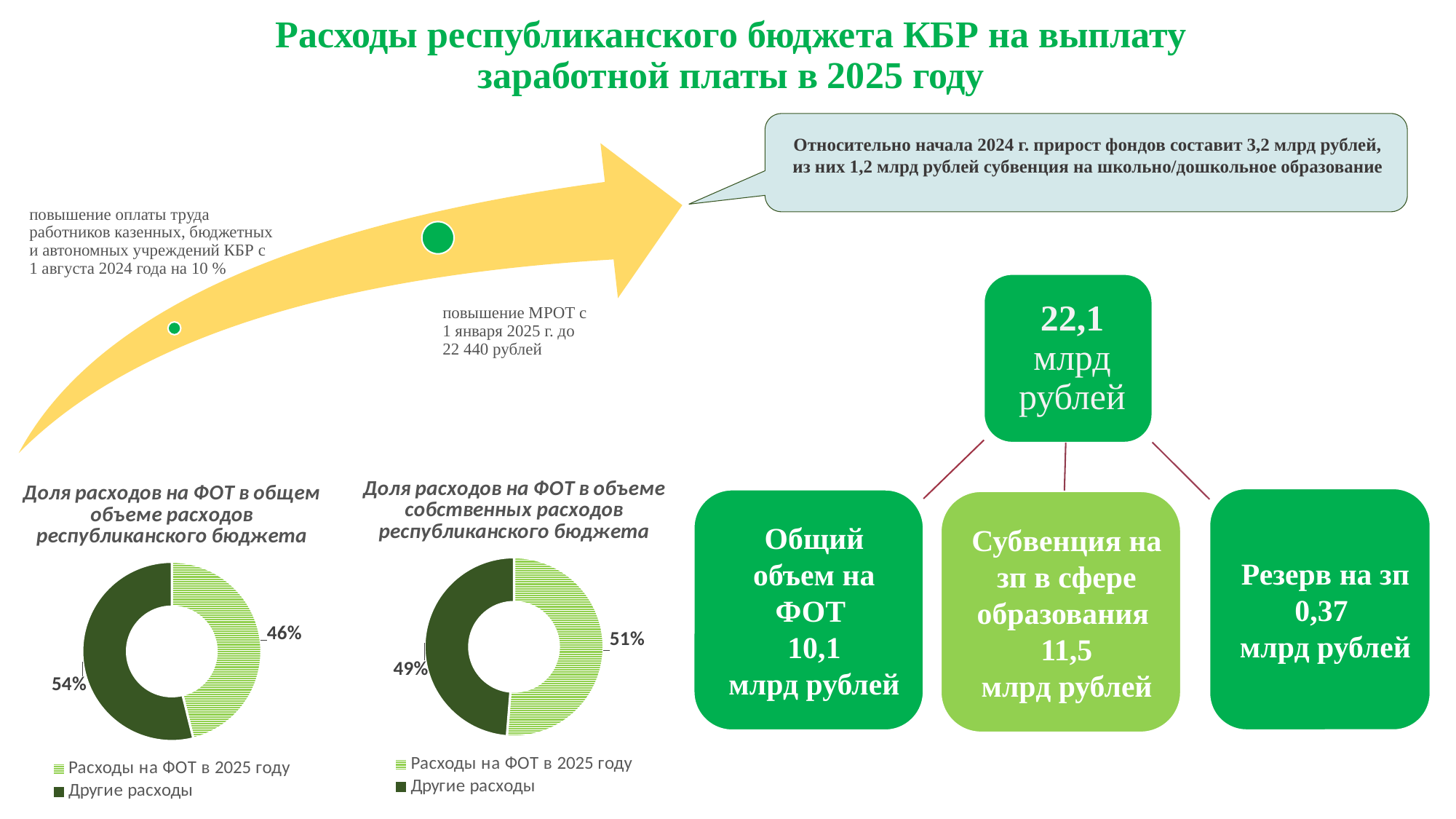

# Расходы республиканского бюджета КБР на выплату заработной платы в 2025 году

Относительно начала 2024 г. прирост фондов составит 3,2 млрд рублей, из них 1,2 млрд рублей субвенция на школьно/дошкольное образование

повышение оплаты труда работников казенных, бюджетных и автономных учреждений КБР с 1 августа 2024 года на 10 %
повышение МРОТ с 1 января 2025 г. до 22 440 рублей
22,1 млрд рублей
Общий объем на ФОТ
10,1
млрд рублей
Субвенция на зп в сфере образования
11,5
млрд рублей
Резерв на зп 0,37
млрд рублей

### Chart: Доля расходов на ФОТ в объеме собственных расходов республиканского бюджета

| Category | Доля расходов на ФОТ в объеме собственных расходов республиканского бюджета |
|---|---|
| Расходы на ФОТ в 2025 году | 22.1 |
| Другие расходы | 21.0 |

### Chart: Доля расходов на ФОТ в общем объеме расходов республиканского бюджета

| Category | Доля расходов на ФОТ в общем объеме расходов республиканского бюджета |
|---|---|
| Расходы на ФОТ в 2025 году | 22.1 |
| Другие расходы | 25.8 |